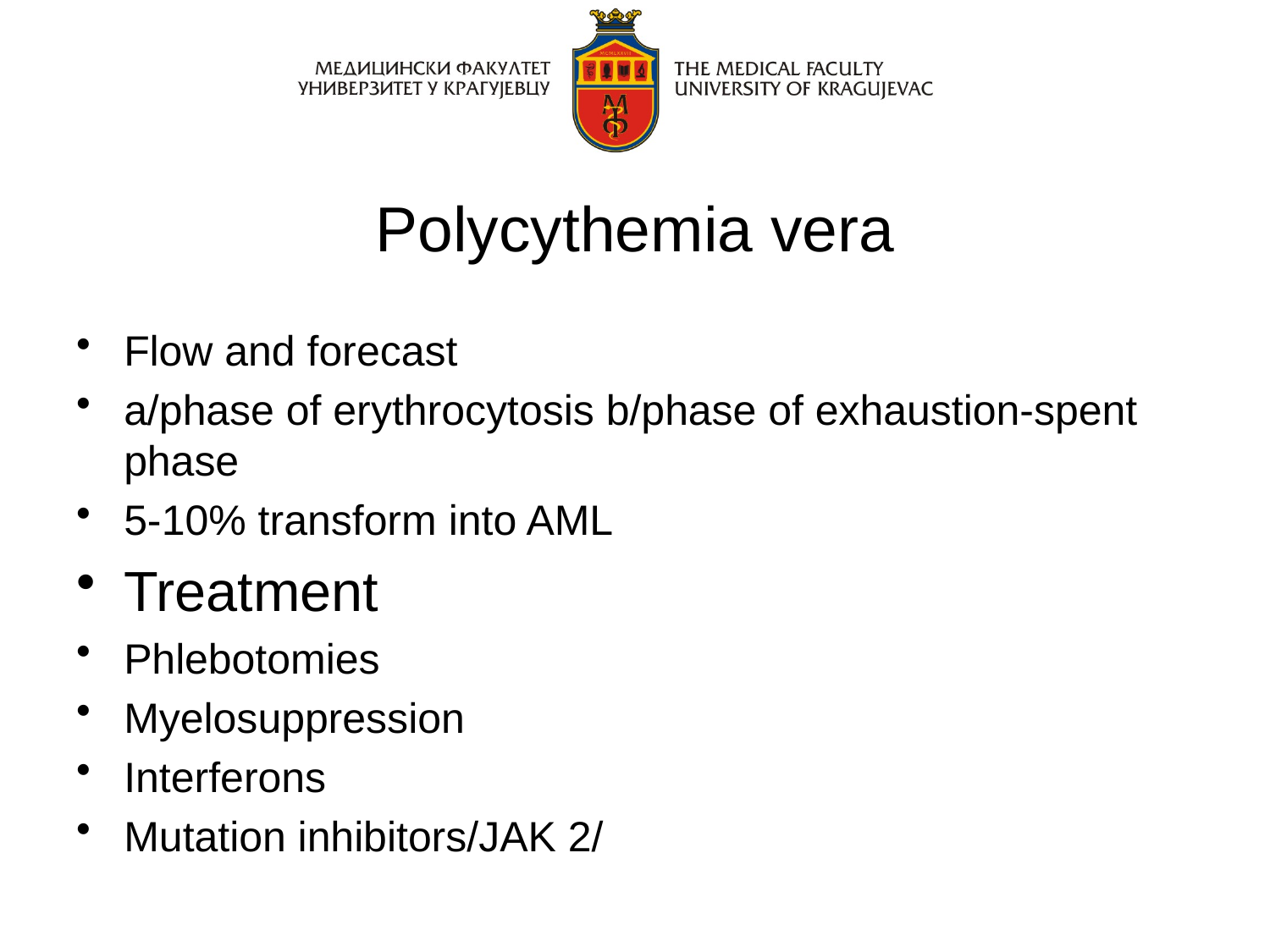

# Polycythemia vera
Flow and forecast
a/phase of erythrocytosis b/phase of exhaustion-spent phase
5-10% transform into AML
Treatment
Phlebotomies
Myelosuppression
Interferons
Mutation inhibitors/JAK 2/